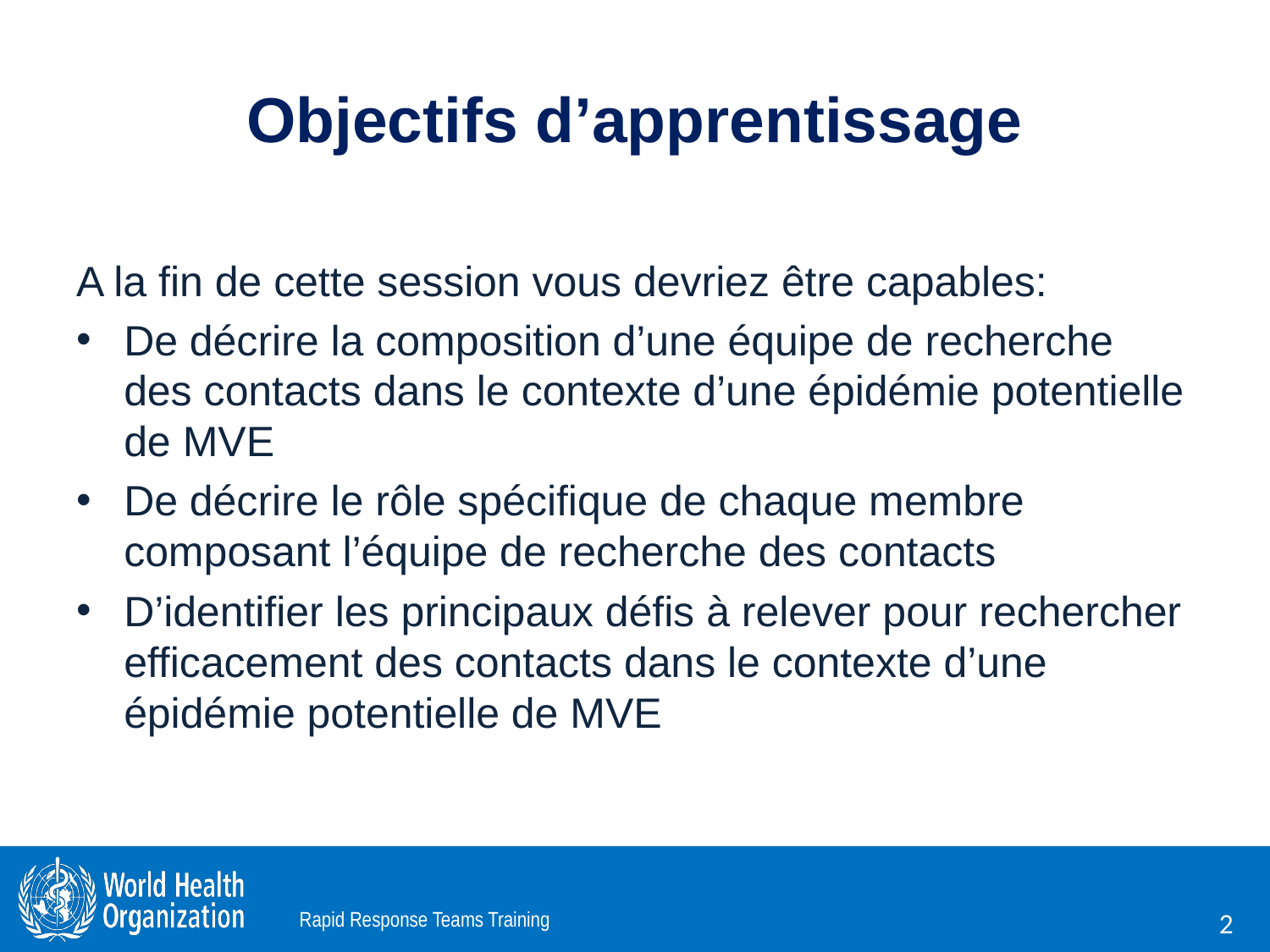

# Objectifs d’apprentissage
A la fin de cette session vous devriez être capables:
De décrire la composition d’une équipe de recherche des contacts dans le contexte d’une épidémie potentielle de MVE
De décrire le rôle spécifique de chaque membre composant l’équipe de recherche des contacts
D’identifier les principaux défis à relever pour rechercher efficacement des contacts dans le contexte d’une épidémie potentielle de MVE